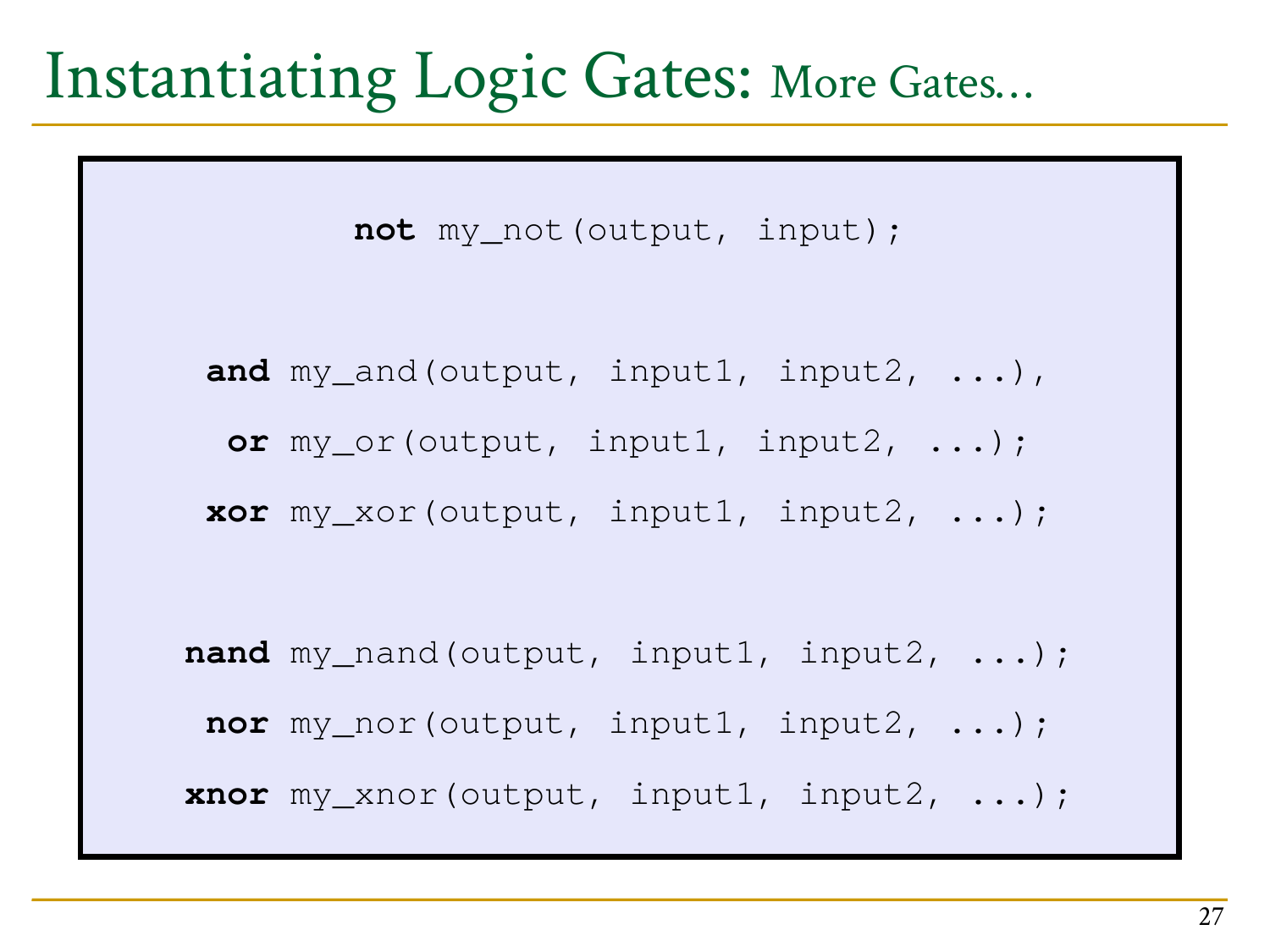

# Instantiating Logic Gates: More Gates…
not my_not(output, input);

and my_and(output, input1, input2, ...),
or my_or(output, input1, input2, ...);
xor my_xor(output, input1, input2, ...);

nand my_nand(output, input1, input2, ...);
nor my_nor(output, input1, input2, ...);
xnor my_xnor(output, input1, input2, ...);
27